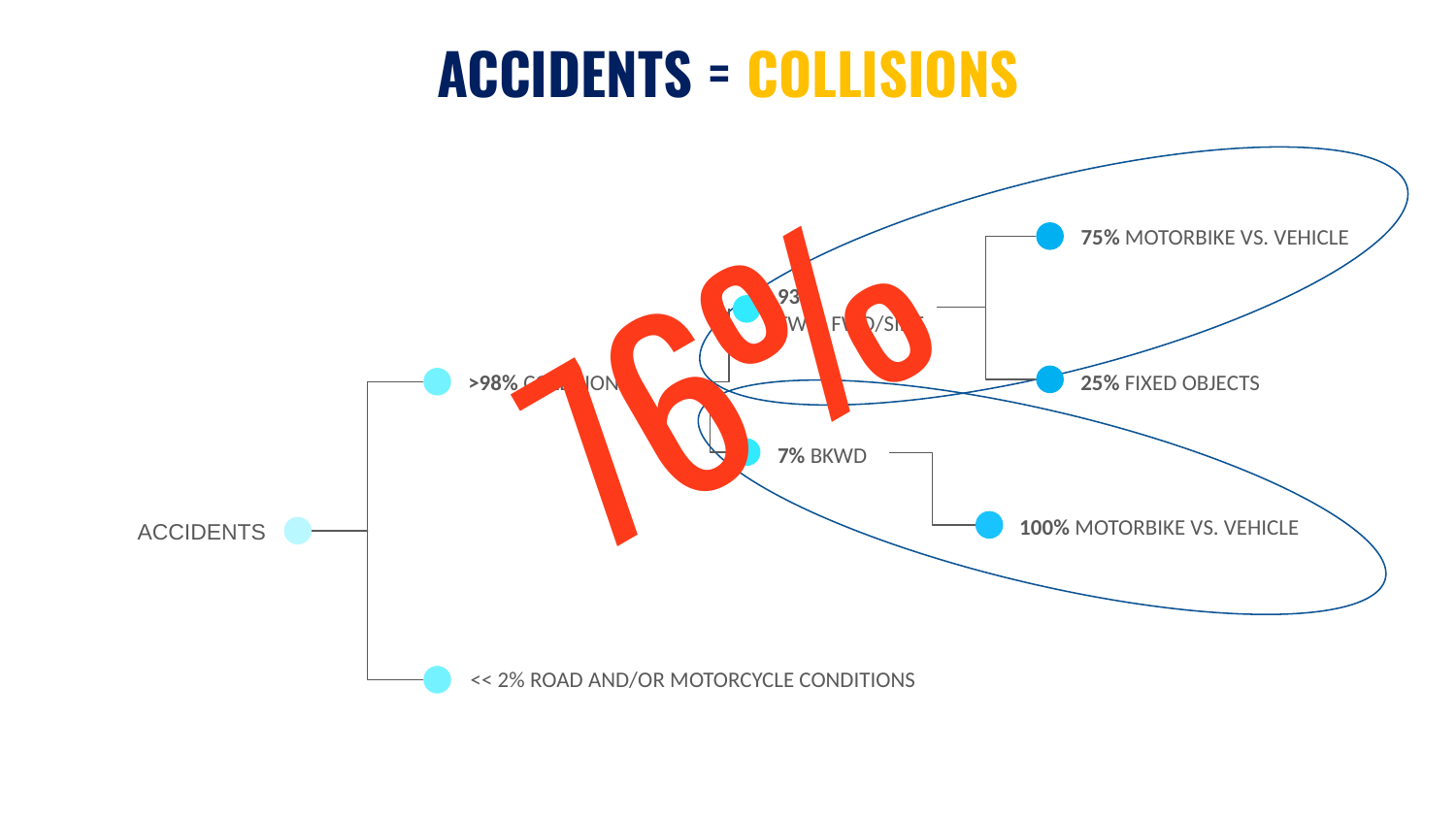

ACCIDENTS = COLLISIONS
76%

75% MOTORBIKE VS. VEHICLE

93%
FWD, FWD/SIDE

>98% COLLISIONS

25% FIXED OBJECTS

7% BKWD

ACCIDENTS

100% MOTORBIKE VS. VEHICLE

<< 2% ROAD AND/OR MOTORCYCLE CONDITIONS